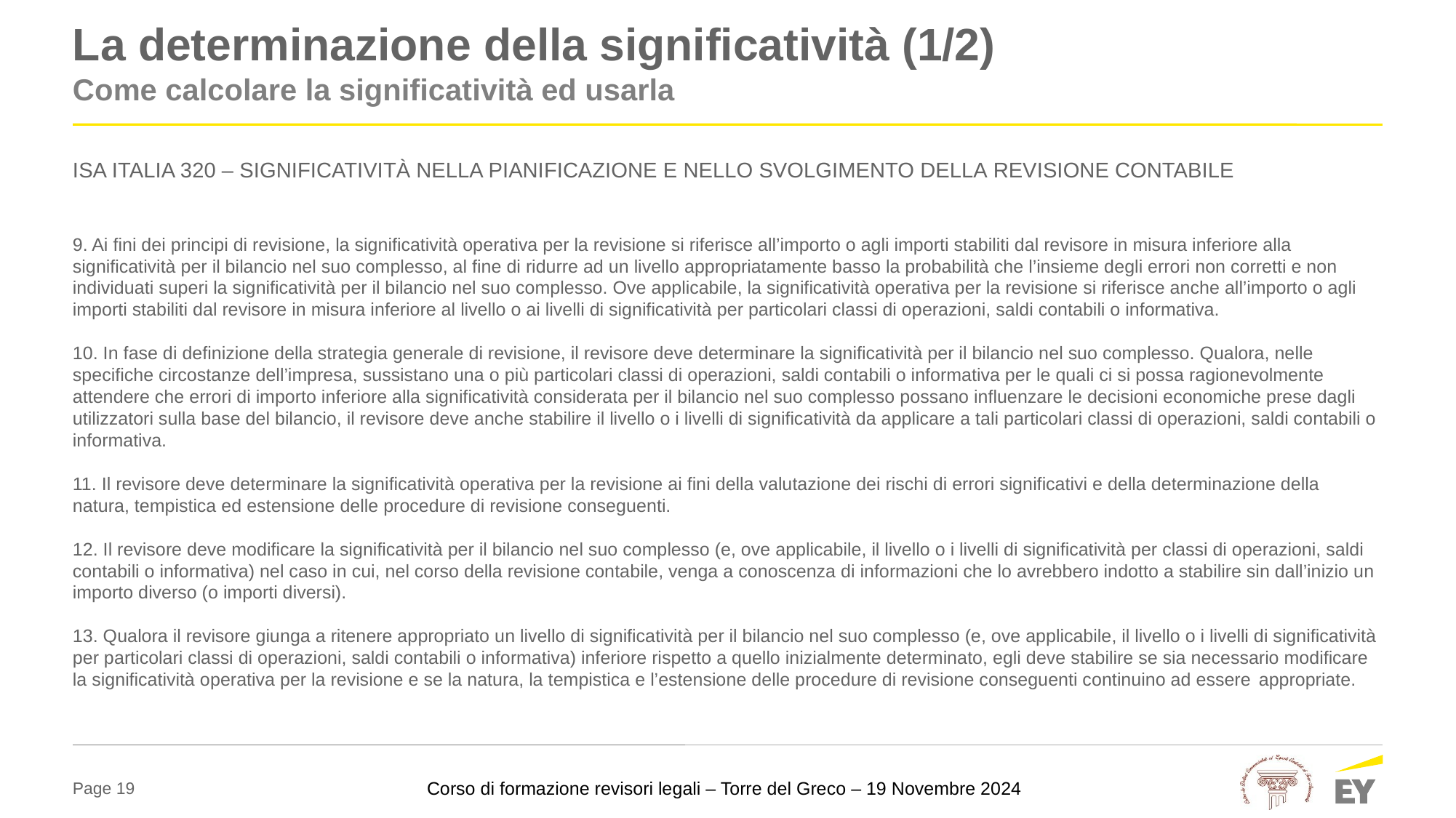

# La determinazione della significatività (1/2)
Come calcolare la significatività ed usarla
ISA ITALIA 320 – SIGNIFICATIVITÀ NELLA PIANIFICAZIONE E NELLO SVOLGIMENTO DELLA REVISIONE CONTABILE

9. Ai fini dei principi di revisione, la significatività operativa per la revisione si riferisce all’importo o agli importi stabiliti dal revisore in misura inferiore alla significatività per il bilancio nel suo complesso, al fine di ridurre ad un livello appropriatamente basso la probabilità che l’insieme degli errori non corretti e non individuati superi la significatività per il bilancio nel suo complesso. Ove applicabile, la significatività operativa per la revisione si riferisce anche all’importo o agli importi stabiliti dal revisore in misura inferiore al livello o ai livelli di significatività per particolari classi di operazioni, saldi contabili o informativa.

10. In fase di definizione della strategia generale di revisione, il revisore deve determinare la significatività per il bilancio nel suo complesso. Qualora, nelle specifiche circostanze dell’impresa, sussistano una o più particolari classi di operazioni, saldi contabili o informativa per le quali ci si possa ragionevolmente attendere che errori di importo inferiore alla significatività considerata per il bilancio nel suo complesso possano influenzare le decisioni economiche prese dagli utilizzatori sulla base del bilancio, il revisore deve anche stabilire il livello o i livelli di significatività da applicare a tali particolari classi di operazioni, saldi contabili o informativa.

11. Il revisore deve determinare la significatività operativa per la revisione ai fini della valutazione dei rischi di errori significativi e della determinazione della natura, tempistica ed estensione delle procedure di revisione conseguenti.

12. Il revisore deve modificare la significatività per il bilancio nel suo complesso (e, ove applicabile, il livello o i livelli di significatività per classi di operazioni, saldi contabili o informativa) nel caso in cui, nel corso della revisione contabile, venga a conoscenza di informazioni che lo avrebbero indotto a stabilire sin dall’inizio un importo diverso (o importi diversi).

13. Qualora il revisore giunga a ritenere appropriato un livello di significatività per il bilancio nel suo complesso (e, ove applicabile, il livello o i livelli di significatività per particolari classi di operazioni, saldi contabili o informativa) inferiore rispetto a quello inizialmente determinato, egli deve stabilire se sia necessario modificare la significatività operativa per la revisione e se la natura, la tempistica e l’estensione delle procedure di revisione conseguenti continuino ad essere appropriate.